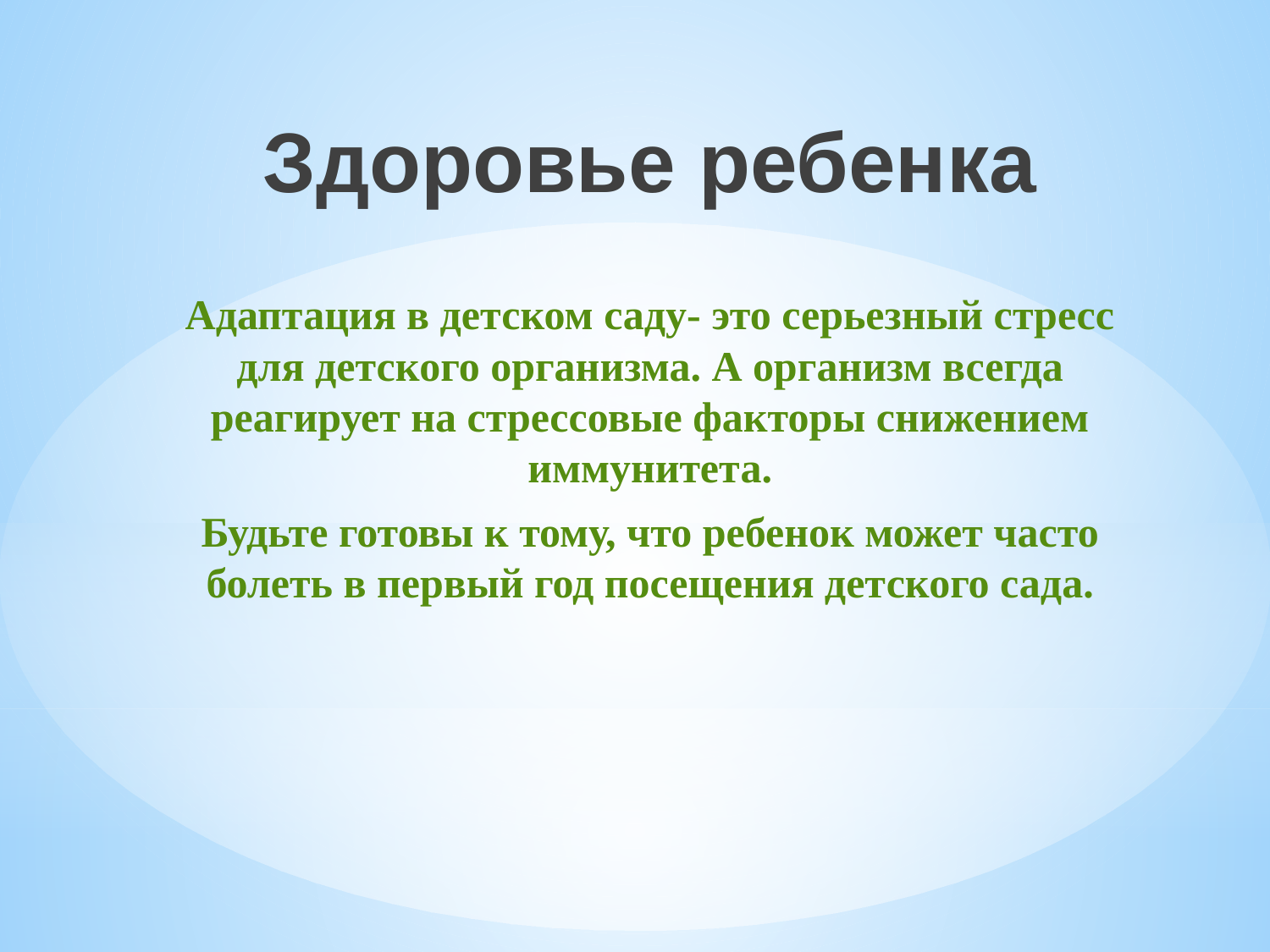

Здоровье ребенка

Адаптация в детском саду- это серьезный стресс для детского организма. А организм всегда реагирует на стрессовые факторы снижением иммунитета.
Будьте готовы к тому, что ребенок может часто болеть в первый год посещения детского сада.
#